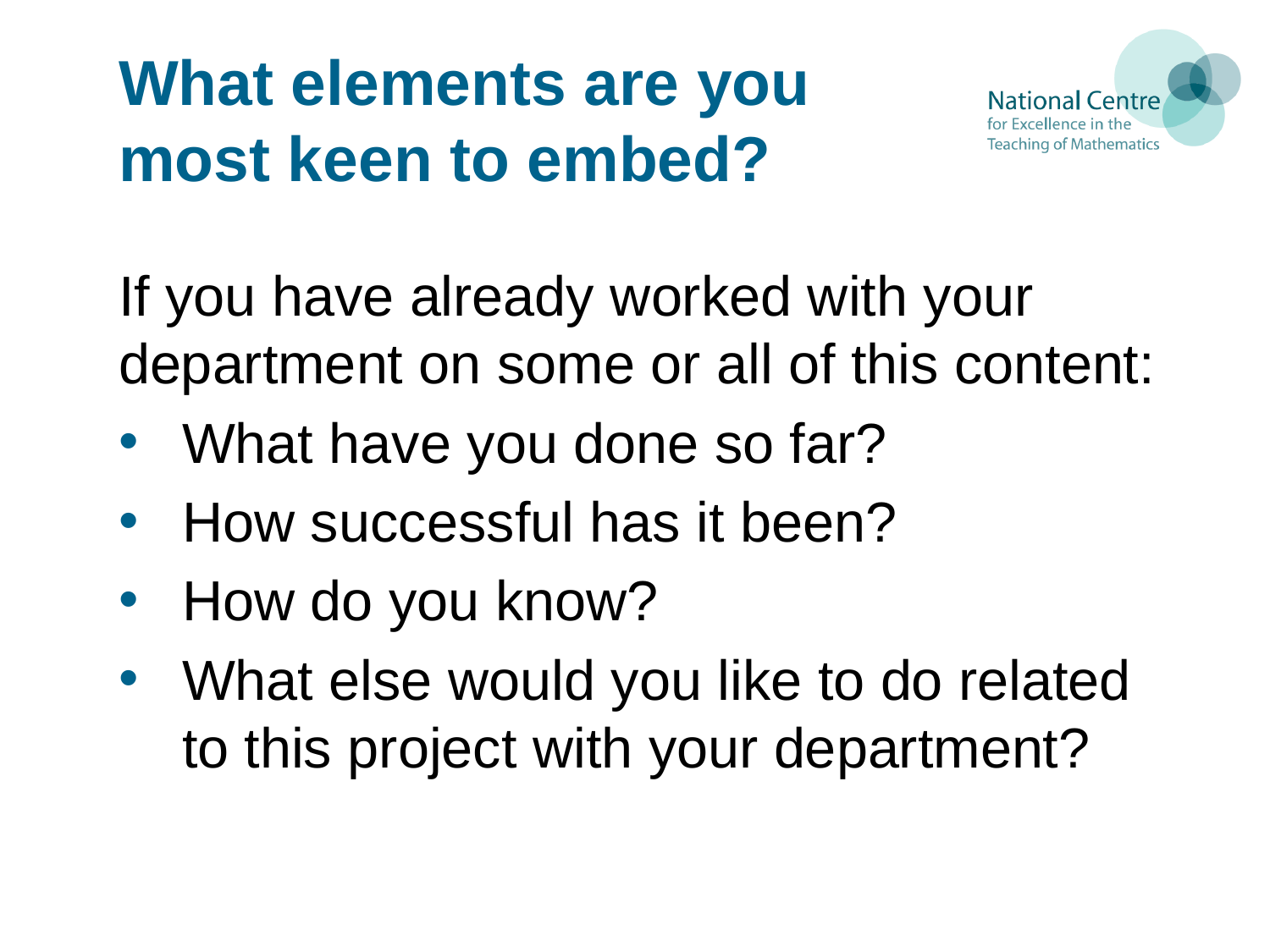

# What elements are you most keen to embed?
If you have already worked with your department on some or all of this content:
What have you done so far?
How successful has it been?
How do you know?
What else would you like to do related to this project with your department?